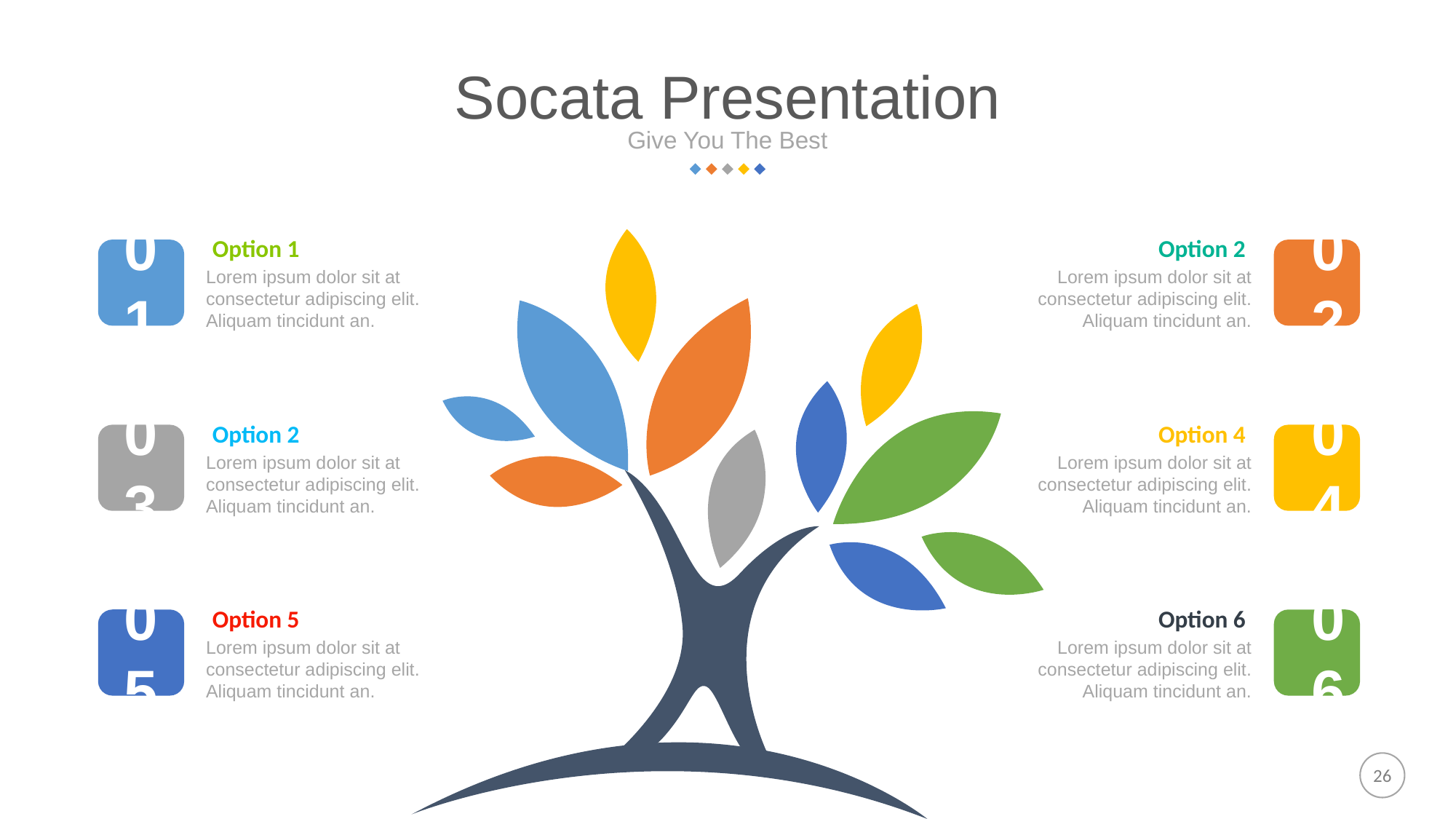

Socata Presentation
Give You The Best

Option 1
Option 2

01
02
Lorem ipsum dolor sit at consectetur adipiscing elit. Aliquam tincidunt an.
Lorem ipsum dolor sit at consectetur adipiscing elit. Aliquam tincidunt an.
Option 2
Option 4
03
04
Lorem ipsum dolor sit at consectetur adipiscing elit. Aliquam tincidunt an.
Lorem ipsum dolor sit at consectetur adipiscing elit. Aliquam tincidunt an.
Option 5
Option 6
05
06
Lorem ipsum dolor sit at consectetur adipiscing elit. Aliquam tincidunt an.
Lorem ipsum dolor sit at consectetur adipiscing elit. Aliquam tincidunt an.